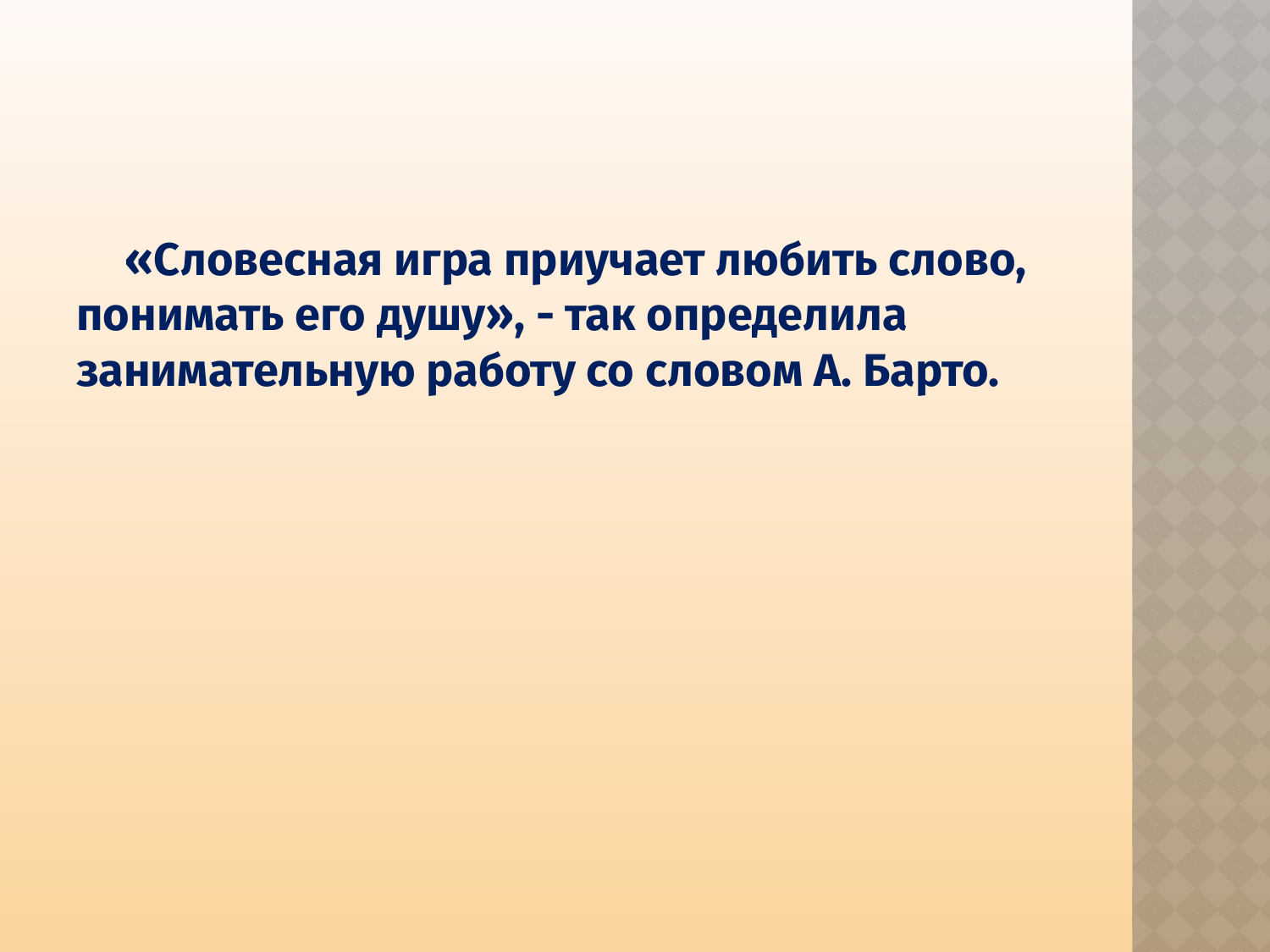

#
    «Словесная игра приучает любить слово, понимать его душу», - так определила занимательную работу со словом А. Барто.